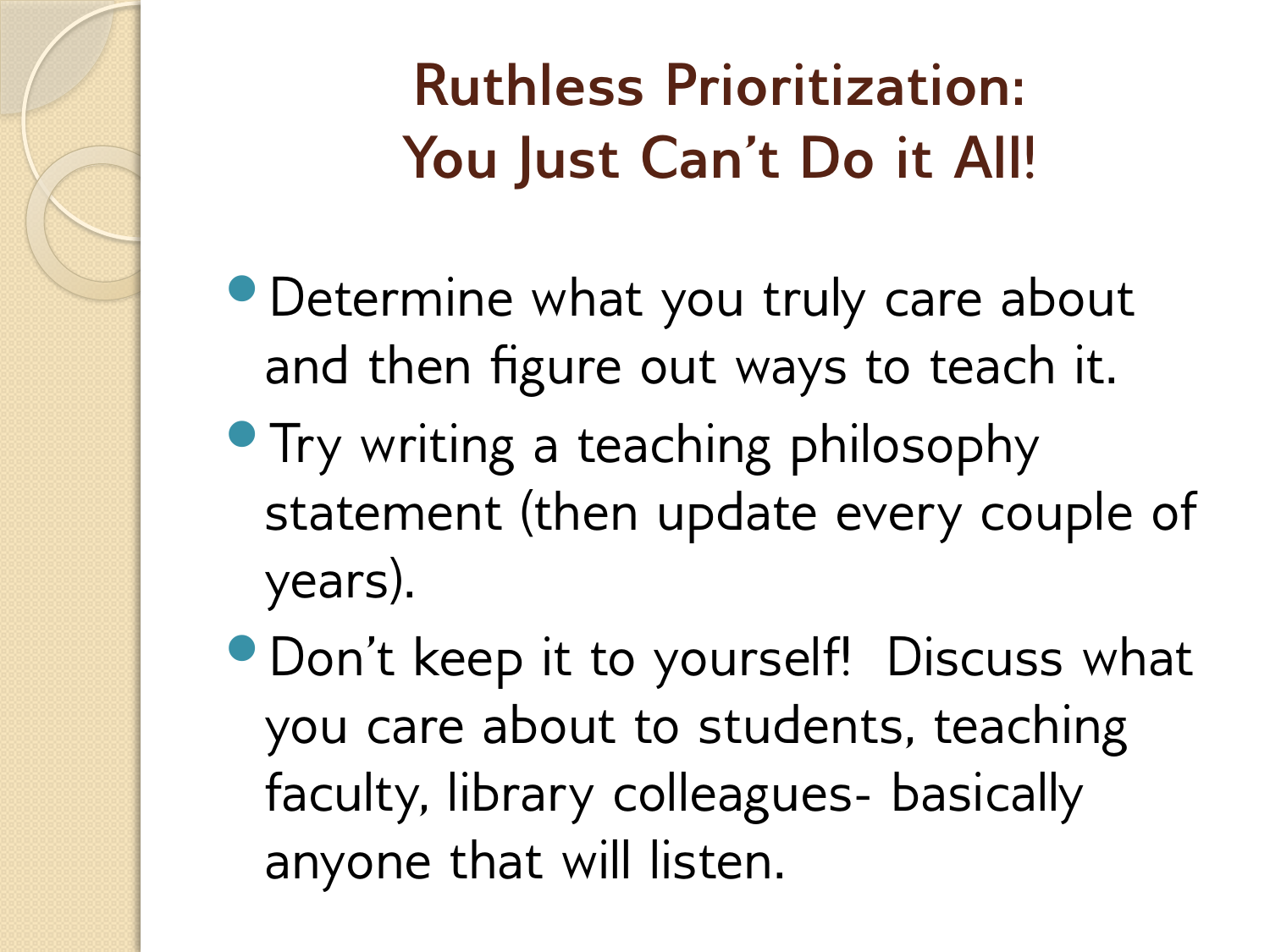

# Ruthless Prioritization: You Just Can’t Do it All!
Determine what you truly care about and then figure out ways to teach it.
Try writing a teaching philosophy statement (then update every couple of years).
Don’t keep it to yourself!  Discuss what you care about to students, teaching faculty, library colleagues- basically anyone that will listen.